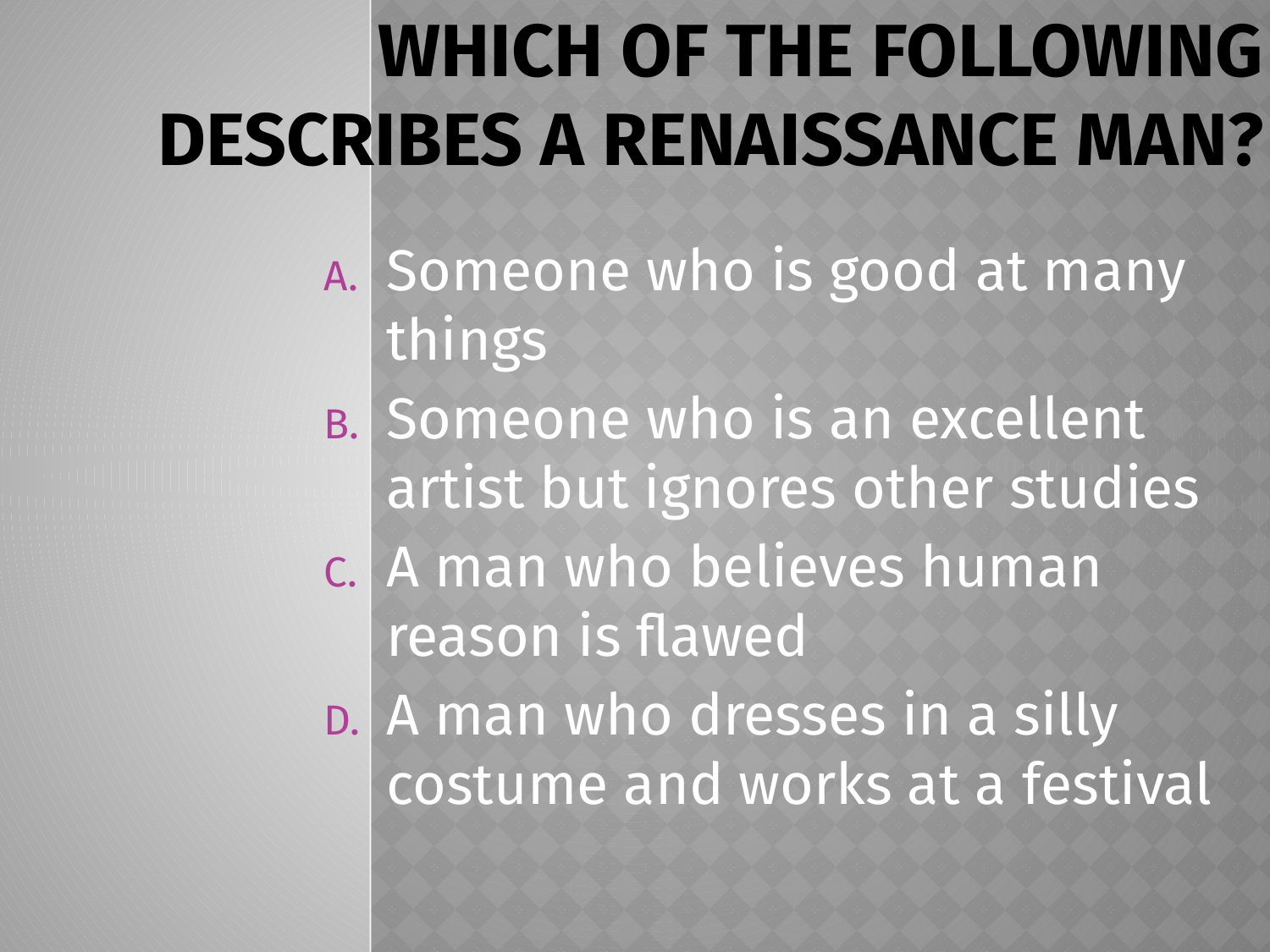

# Which of the following describes a renaissance man?
Someone who is good at many things
Someone who is an excellent artist but ignores other studies
A man who believes human reason is flawed
A man who dresses in a silly costume and works at a festival